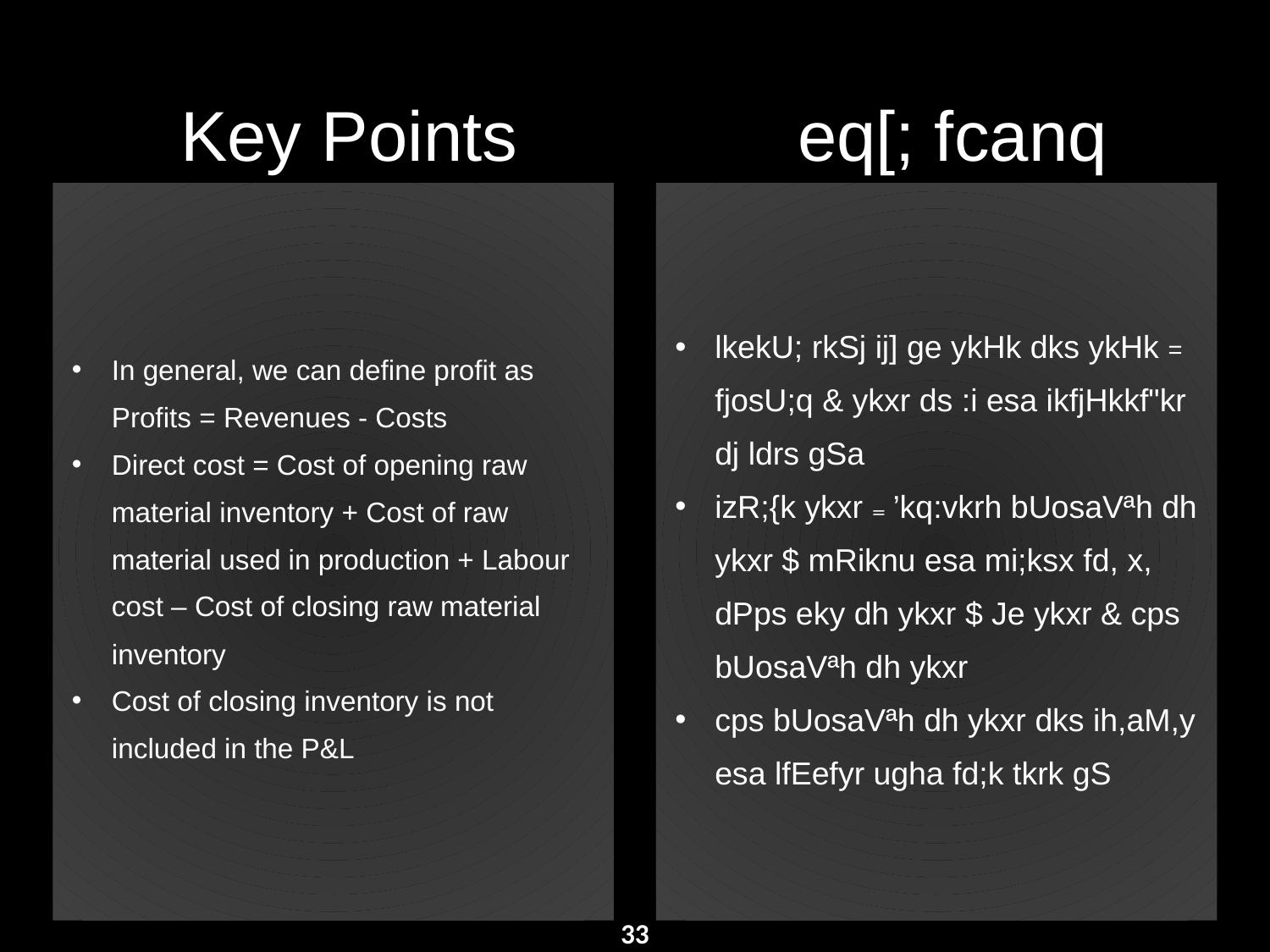

Key Points
eq[; fcanq
In general, we can define profit as Profits = Revenues - Costs
Direct cost = Cost of opening raw material inventory + Cost of raw material used in production + Labour cost – Cost of closing raw material inventory
Cost of closing inventory is not included in the P&L
lkekU; rkSj ij] ge ykHk dks ykHk = fjosU;q & ykxr ds :i esa ikfjHkkf"kr dj ldrs gSa
izR;{k ykxr = ’kq:vkrh bUosaVªh dh ykxr $ mRiknu esa mi;ksx fd, x, dPps eky dh ykxr $ Je ykxr & cps bUosaVªh dh ykxr
cps bUosaVªh dh ykxr dks ih,aM,y esa lfEefyr ugha fd;k tkrk gS
33